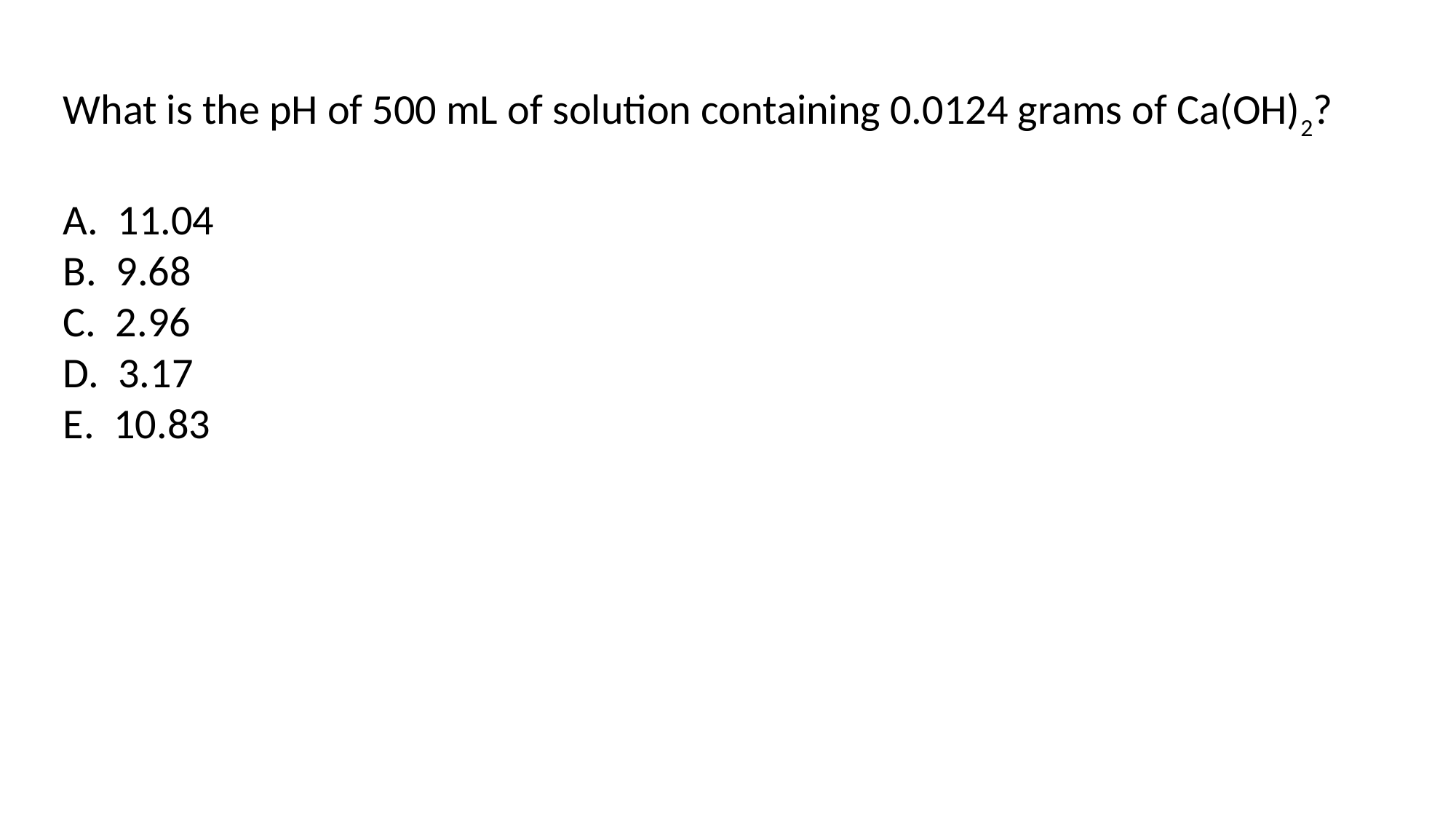

What is the pH of 500 mL of solution containing 0.0124 grams of Ca(OH)2?

A.  11.04
B.  9.68
C.  2.96
D.  3.17
E.  10.83